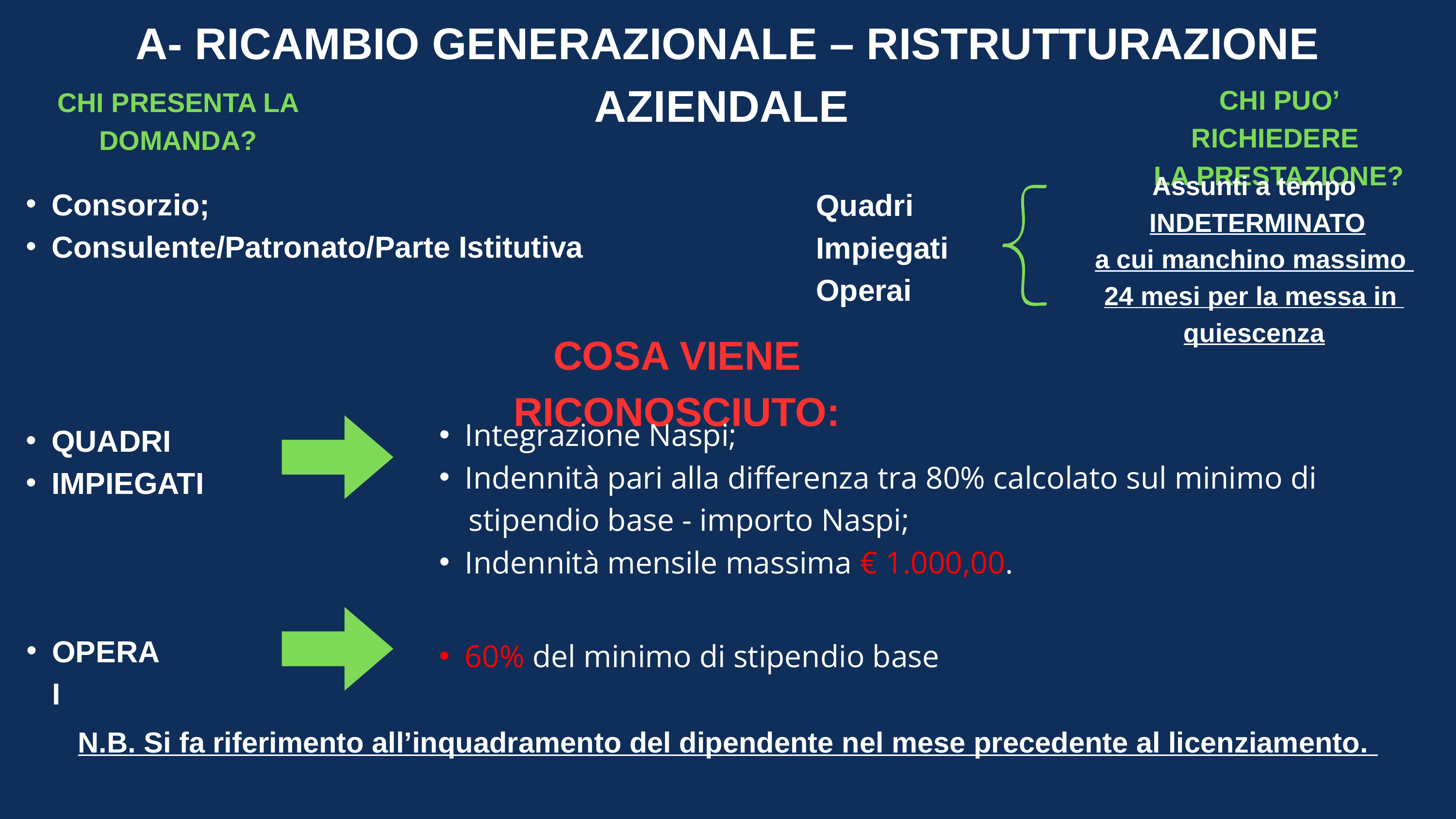

A- RICAMBIO GENERAZIONALE – RISTRUTTURAZIONE AZIENDALE
CHI PUO’ RICHIEDERE
LA PRESTAZIONE?
CHI PRESENTA LA DOMANDA?
Assunti a tempo
 INDETERMINATO
a cui manchino massimo
24 mesi per la messa in
quiescenza
Consorzio;
Consulente/Patronato/Parte Istitutiva
Quadri
Impiegati
Operai

COSA VIENE RICONOSCIUTO:
Integrazione Naspi;
Indennità pari alla differenza tra 80% calcolato sul minimo di
       stipendio base - importo Naspi;
Indennità mensile massima € 1.000,00.

QUADRI
IMPIEGATI

OPERAI
60% del minimo di stipendio base
N.B. Si fa riferimento all’inquadramento del dipendente nel mese precedente al licenziamento.